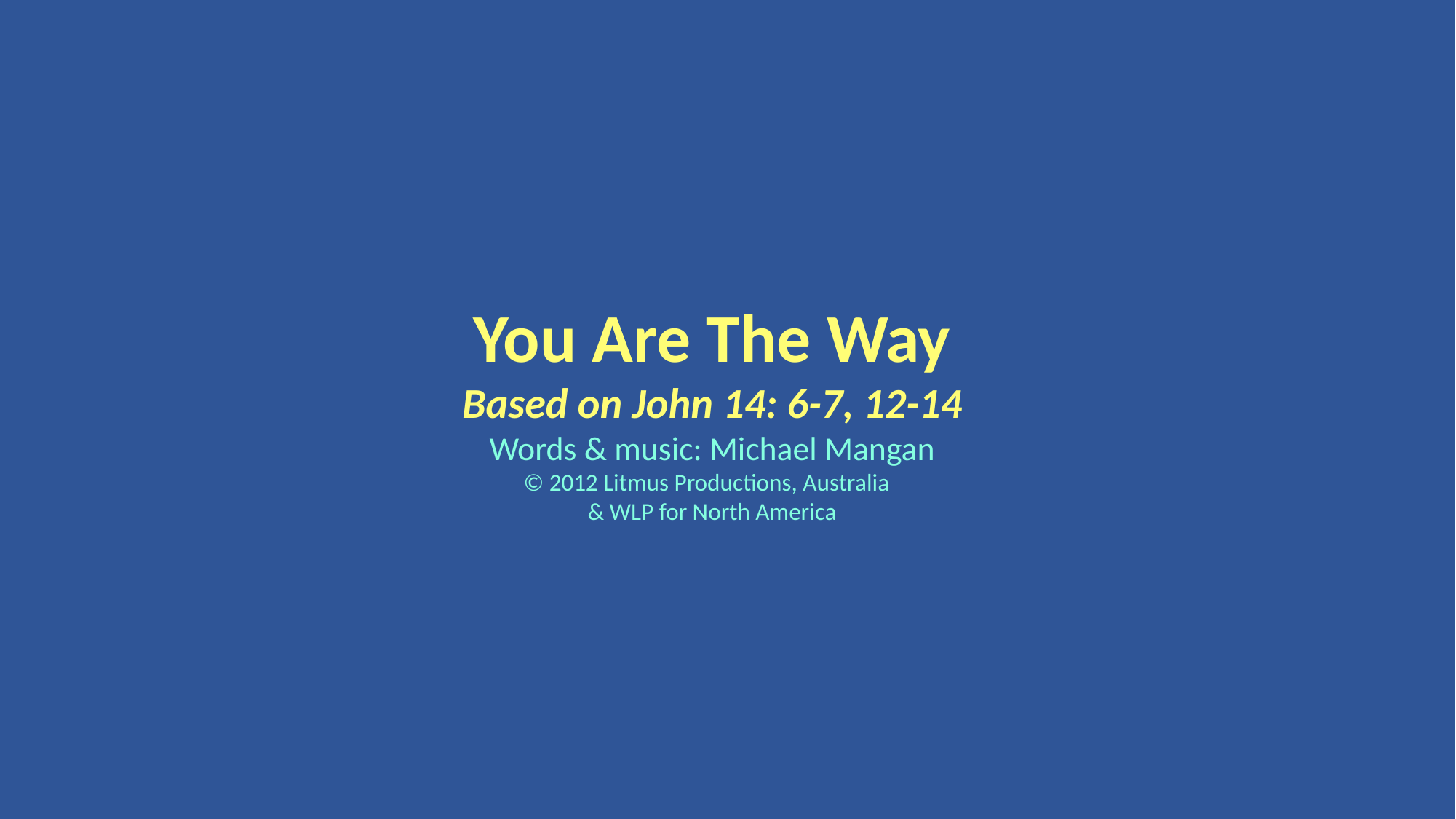

You Are The Way
Based on John 14: 6-7, 12-14
Words & music: Michael Mangan
© 2012 Litmus Productions, Australia
& WLP for North America